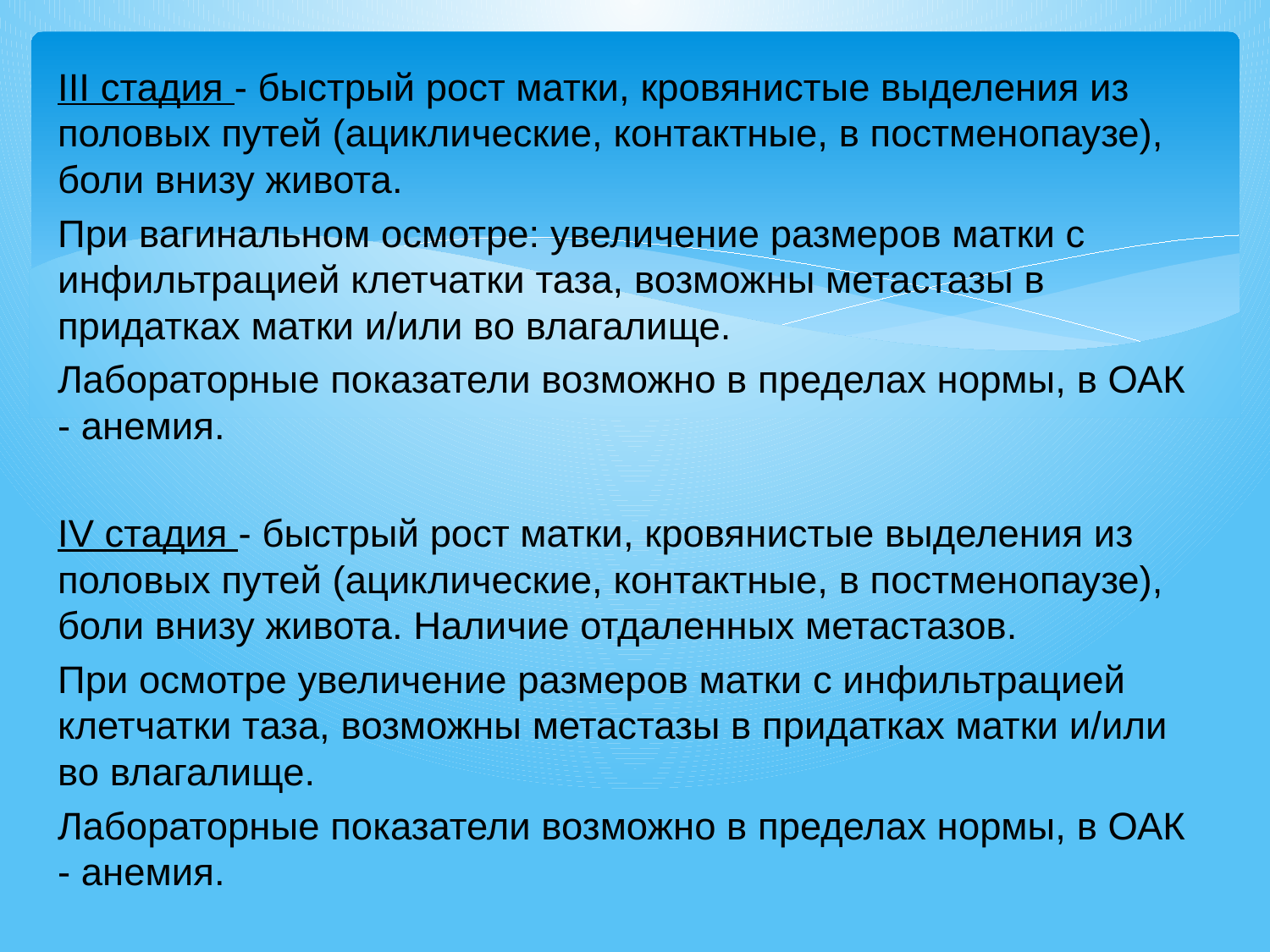

III стадия - быстрый рост матки, кровянистые выделения из половых путей (ациклические, контактные, в постменопаузе), боли внизу живота.
При вагинальном осмотре: увеличение размеров матки с инфильтрацией клетчатки таза, возможны метастазы в придатках матки и/или во влагалище.
Лабораторные показатели возможно в пределах нормы, в ОАК - анемия.

IV стадия - быстрый рост матки, кровянистые выделения из половых путей (ациклические, контактные, в постменопаузе), боли внизу живота. Наличие отдаленных метастазов.
При осмотре увеличение размеров матки с инфильтрацией клетчатки таза, возможны метастазы в придатках матки и/или во влагалище.
Лабораторные показатели возможно в пределах нормы, в ОАК - анемия.